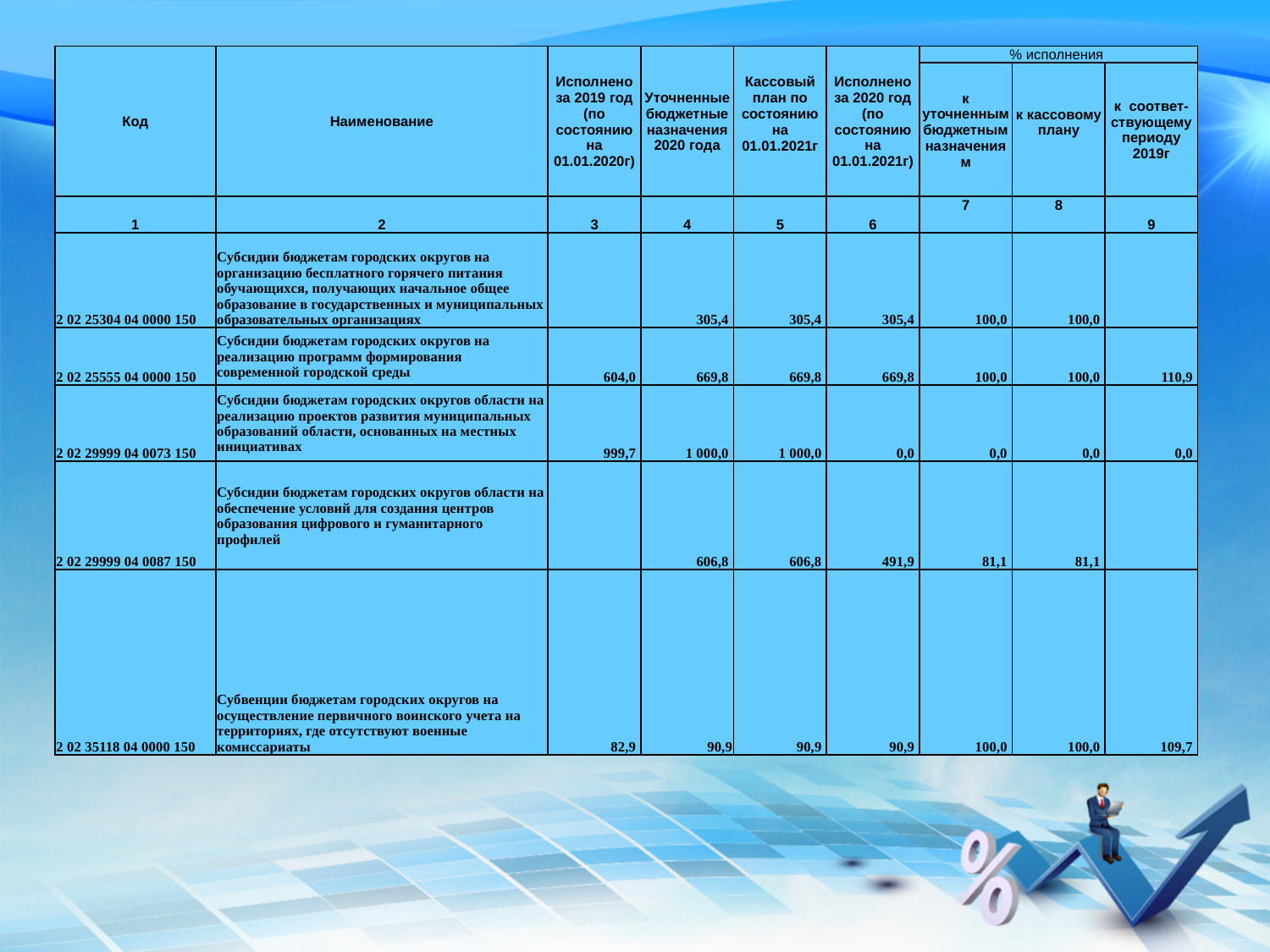

| Код | Наименование | Исполнено за 2019 год (по состоянию на 01.01.2020г) | Уточненные бюджетные назначения 2020 года | Кассовый план по состоянию на 01.01.2021г | Исполнено за 2020 год (по состоянию на 01.01.2021г) | % исполнения |  |  |
| --- | --- | --- | --- | --- | --- | --- | --- | --- |
|  |  |  |  |  |  | к уточненным бюджетным назначениям | к кассовому плану | к соответ-ствующему периоду 2019г |
| 1 | 2 | 3 | 4 | 5 | 6 | 7 | 8 | 9 |
| 2 02 25304 04 0000 150 | Субсидии бюджетам городских округов на организацию бесплатного горячего питания обучающихся, получающих начальное общее образование в государственных и муниципальных образовательных организациях |  | 305,4 | 305,4 | 305,4 | 100,0 | 100,0 |  |
| 2 02 25555 04 0000 150 | Субсидии бюджетам городских округов на реализацию программ формирования современной городской среды | 604,0 | 669,8 | 669,8 | 669,8 | 100,0 | 100,0 | 110,9 |
| 2 02 29999 04 0073 150 | Субсидии бюджетам городских округов области на реализацию проектов развития муниципальных образований области, основанных на местных инициативах | 999,7 | 1 000,0 | 1 000,0 | 0,0 | 0,0 | 0,0 | 0,0 |
| 2 02 29999 04 0087 150 | Субсидии бюджетам городских округов области на обеспечение условий для создания центров образования цифрового и гуманитарного профилей |  | 606,8 | 606,8 | 491,9 | 81,1 | 81,1 |  |
| 2 02 35118 04 0000 150 | Субвенции бюджетам городских округов на осуществление первичного воинского учета на территориях, где отсутствуют военные комиссариаты | 82,9 | 90,9 | 90,9 | 90,9 | 100,0 | 100,0 | 109,7 |